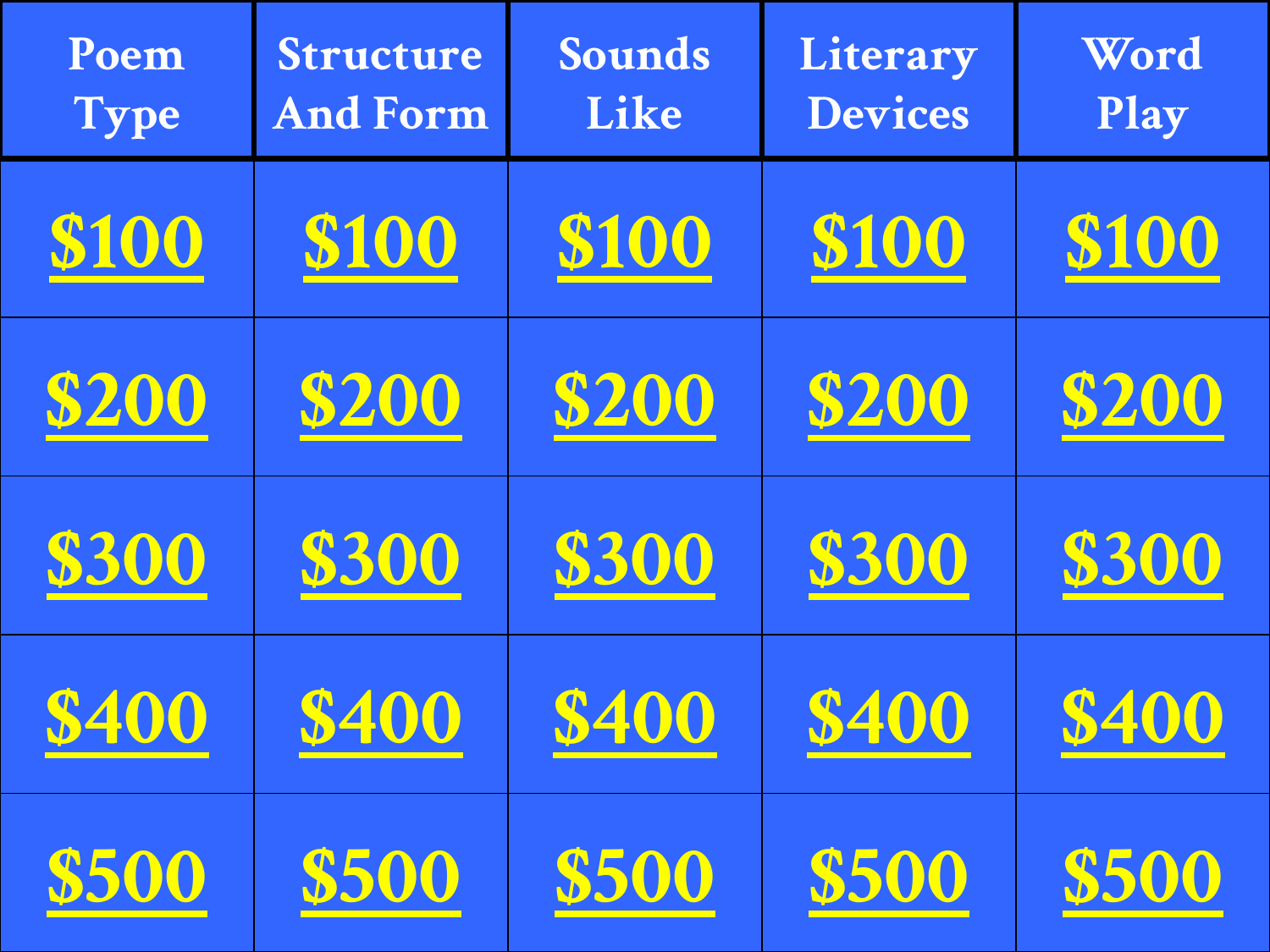

Poem
Type
Structure
And Form
Sounds
Like
Literary
Devices
Word
Play
$100
$100
$100
$100
$100
$200
$200
$200
$200
$200
$300
$300
$300
$300
$300
$400
$400
$400
$400
$400
$500
$500
$500
$500
$500
2